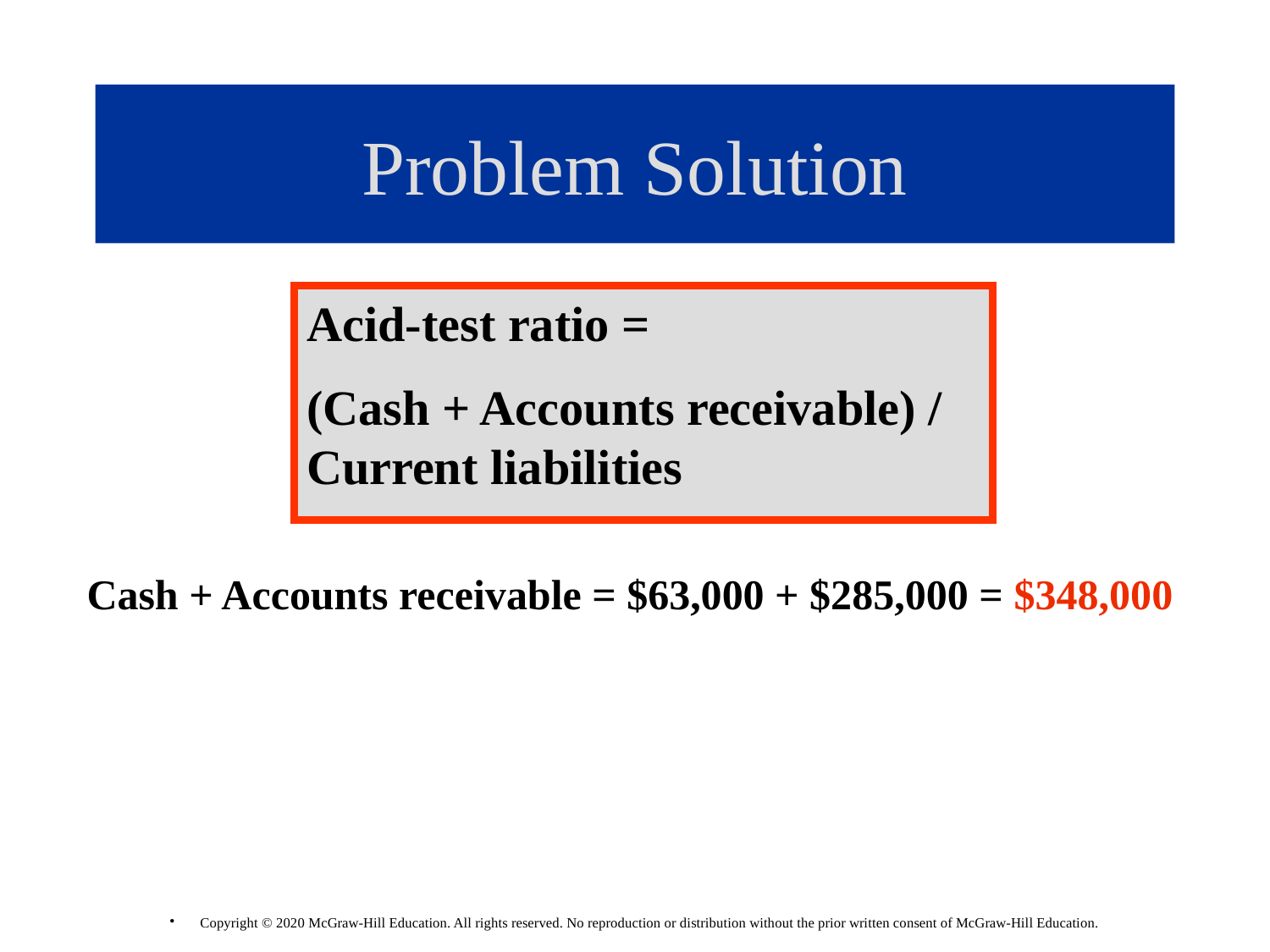

# Problem Solution
Acid-test ratio =
(Cash + Accounts receivable) / Current liabilities

Cash + Accounts receivable = $63,000 + $285,000 = $348,000